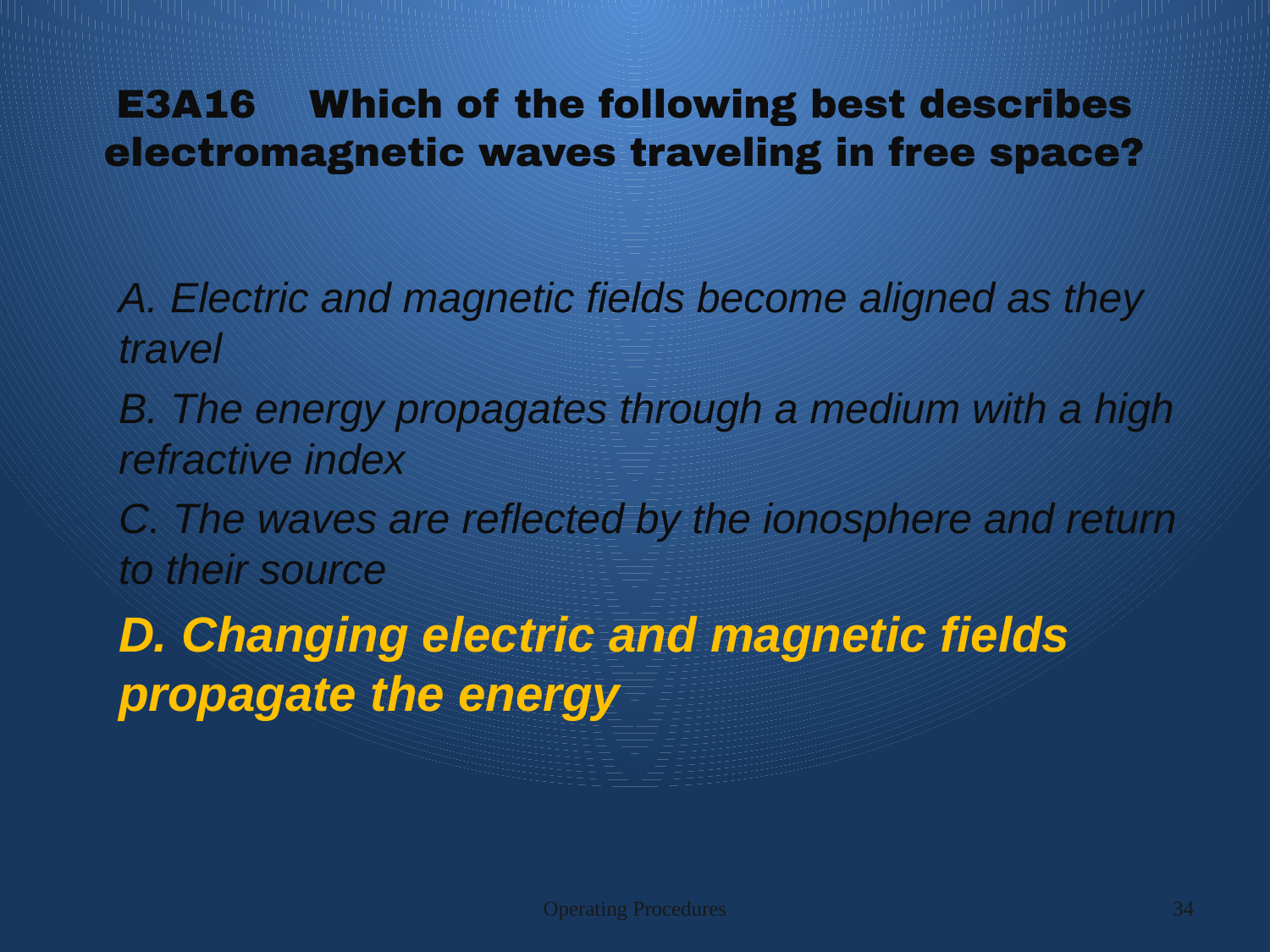

# E3A16    Which of the following best describes electromagnetic waves traveling in free space?
A. Electric and magnetic fields become aligned as they travel
B. The energy propagates through a medium with a high refractive index
C. The waves are reflected by the ionosphere and return to their source
D. Changing electric and magnetic fields propagate the energy
Operating Procedures
34